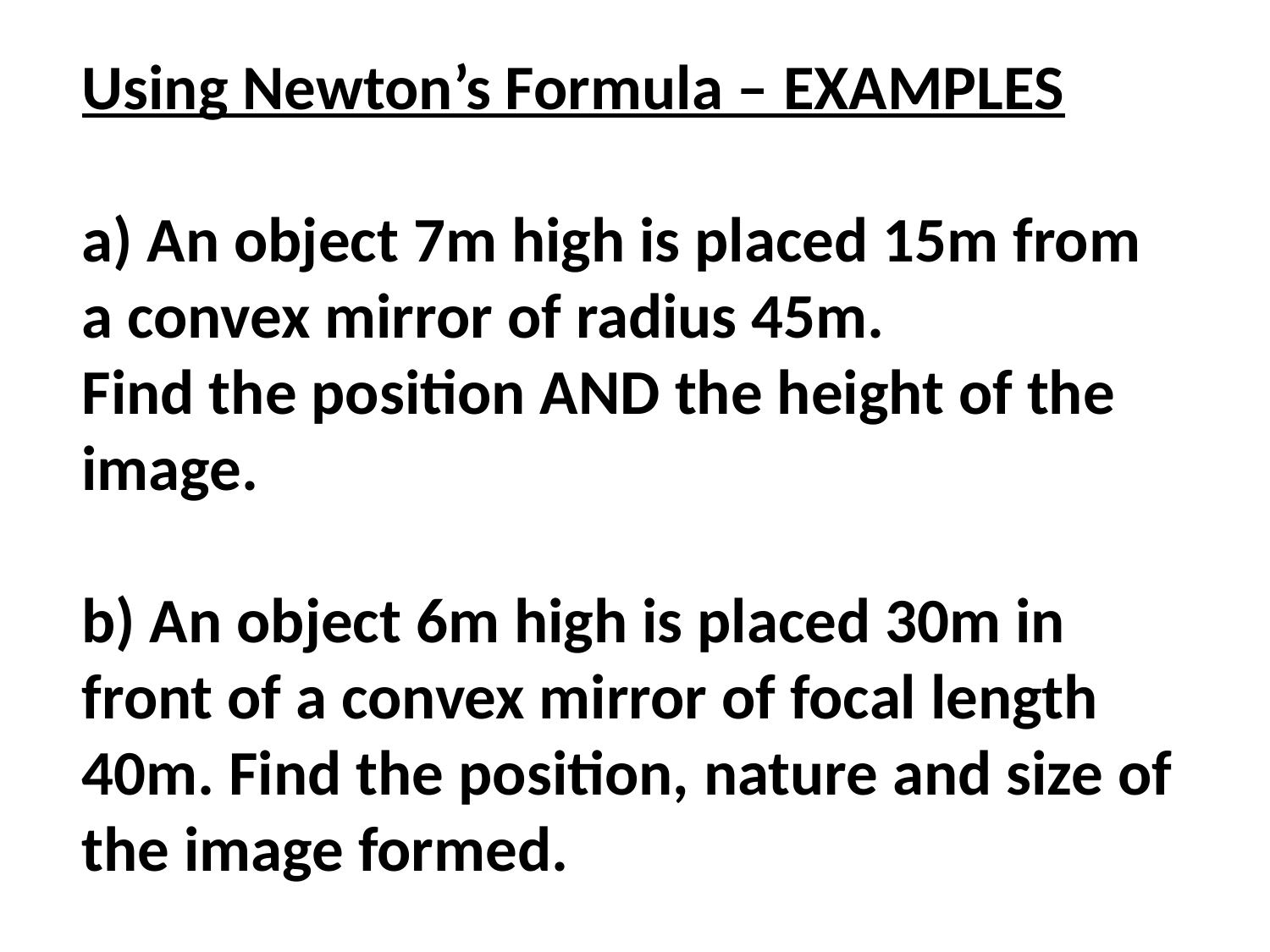

Using Newton’s Formula – EXAMPLES

a) An object 7m high is placed 15m from a convex mirror of radius 45m.
Find the position AND the height of the image.

b) An object 6m high is placed 30m in front of a convex mirror of focal length 40m. Find the position, nature and size of the image formed.